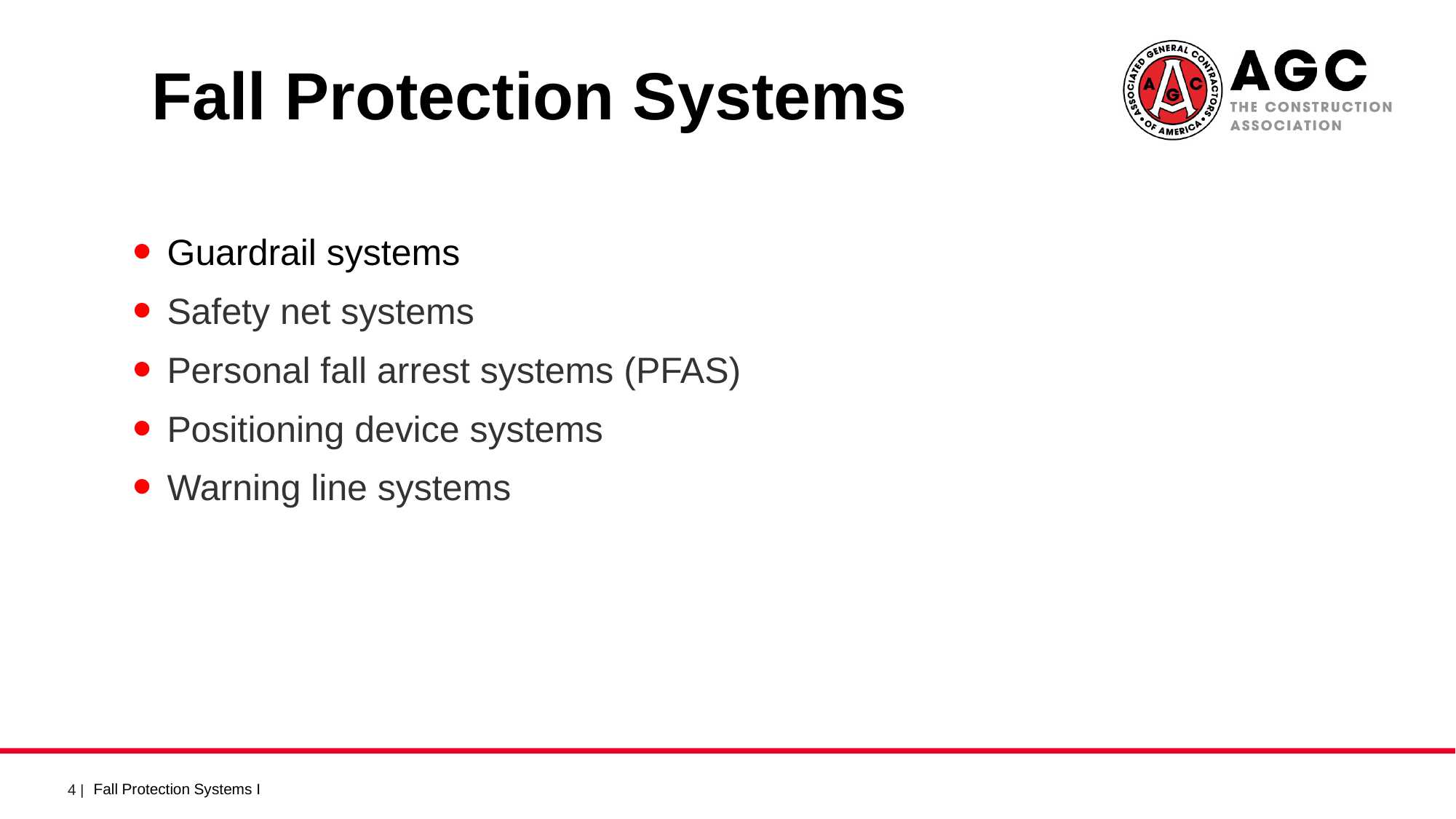

Fall Protection Systems 1
Guardrail systems
Safety net systems
Personal fall arrest systems (PFAS)
Positioning device systems
Warning line systems
Fall Protection Systems I